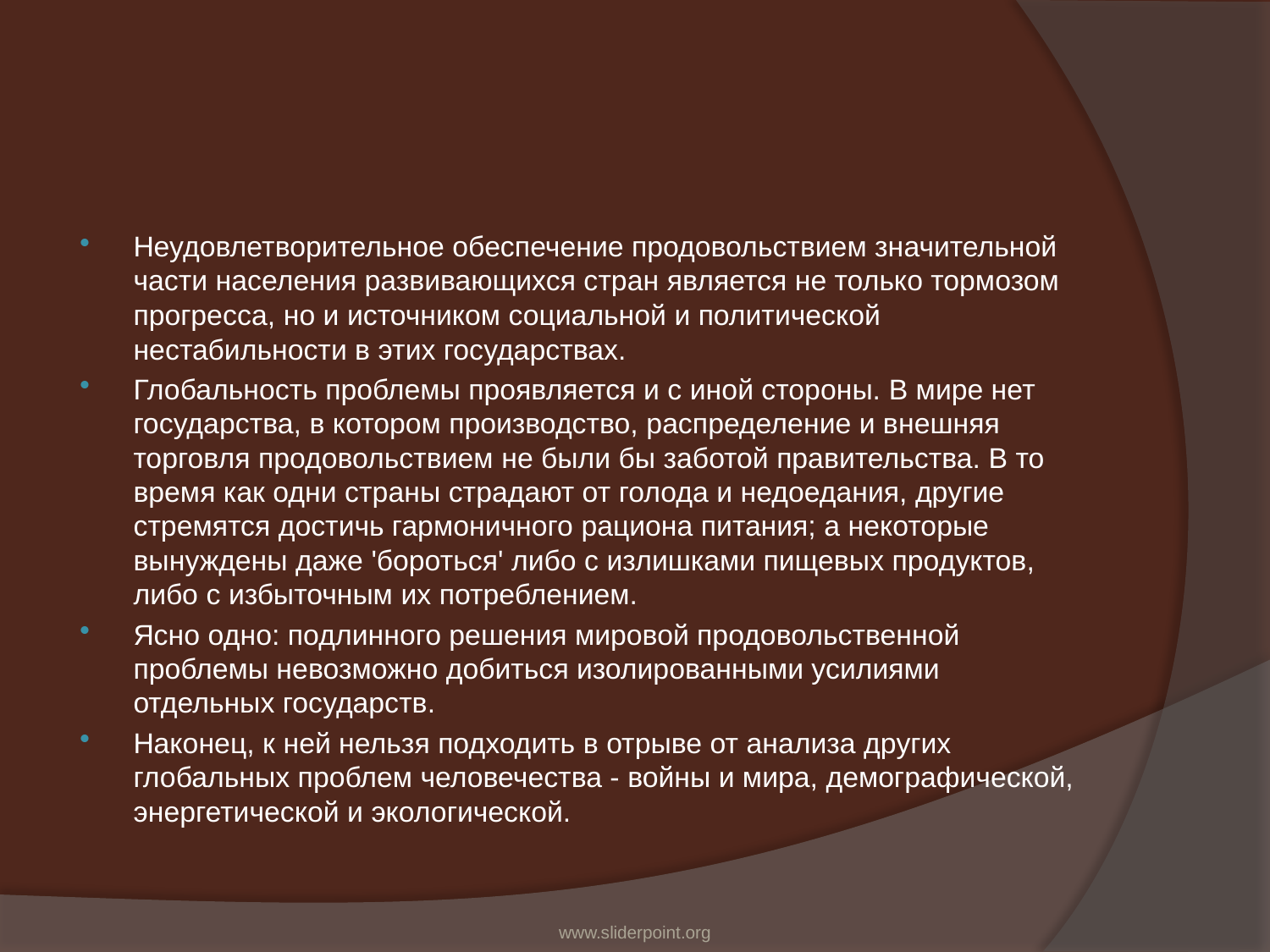

#
Неудовлетворительное обеспечение продовольствием значительной части населения развивающихся стран является не только тормозом прогресса, но и источником социальной и политической нестабильности в этих государствах.
Глобальность проблемы проявляется и с иной стороны. В мире нет государства, в котором производство, распределение и внешняя торговля продовольствием не были бы заботой правительства. В то время как одни страны страдают от голода и недоедания, другие стремятся достичь гармоничного рациона питания; а некоторые вынуждены даже 'бороться' либо с излишками пищевых продуктов, либо с избыточным их потреблением.
Ясно одно: подлинного решения мировой продовольственной проблемы невозможно добиться изолированными усилиями отдельных государств.
Наконец, к ней нельзя подходить в отрыве от анализа других глобальных проблем человечества - войны и мира, демографической, энергетической и экологической.

www.sliderpoint.org